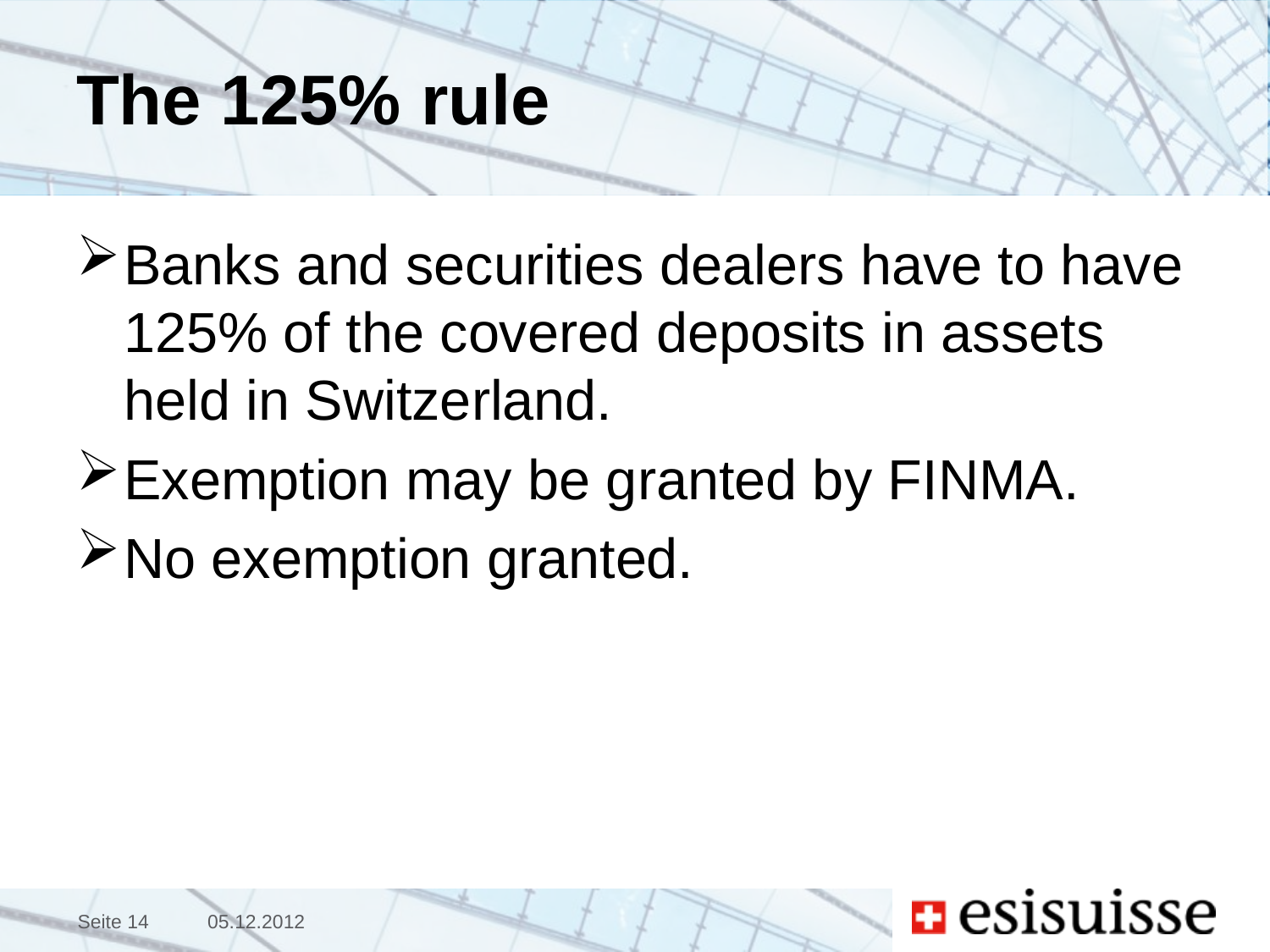

# The 125% rule
Banks and securities dealers have to have 125% of the covered deposits in assets held in Switzerland.
Exemption may be granted by FINMA.
No exemption granted.
Seite 14
05.12.2012